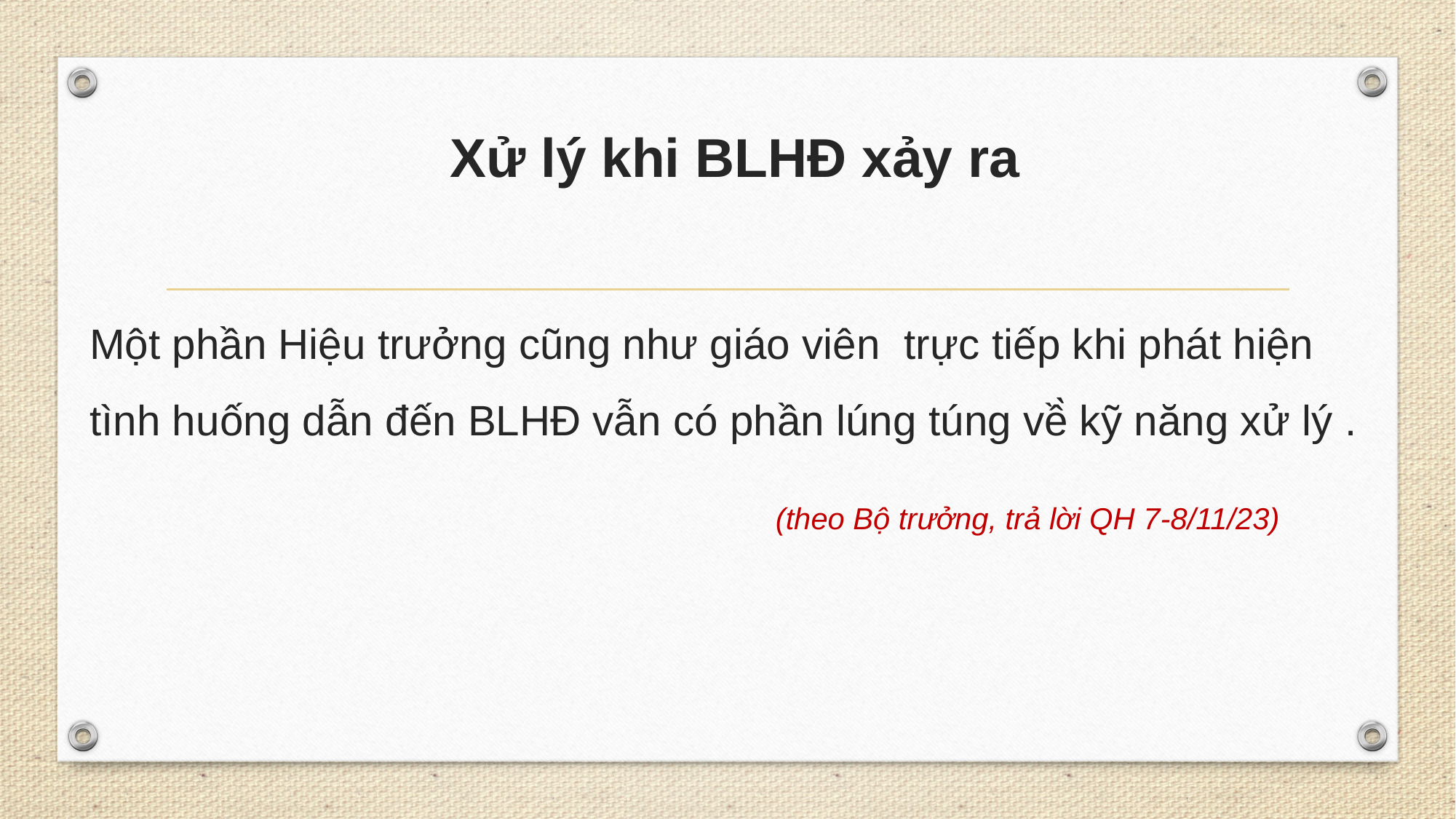

# Xử lý khi BLHĐ xảy ra
Một phần Hiệu trưởng cũng như giáo viên  trực tiếp khi phát hiện tình huống dẫn đến BLHĐ vẫn có phần lúng túng về̀ kỹ năng xử lý .
                                                          (theo Bộ trưởng, trả lời QH 7-8/11/23)